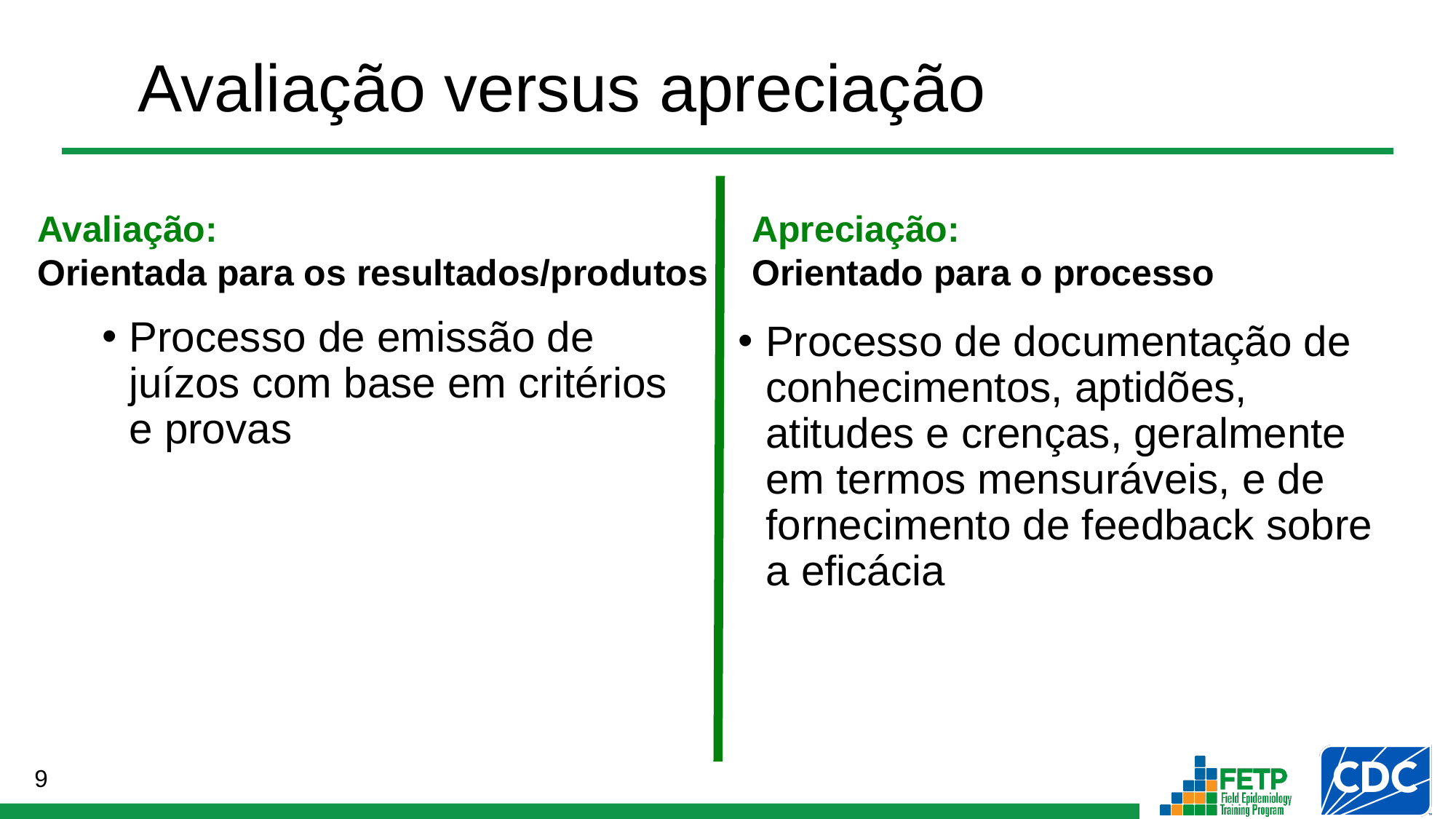

# Avaliação versus apreciação
Avaliação:
Orientada para os resultados/produtos
Apreciação:
Orientado para o processo

Processo de emissão de juízos com base em critérios e provas

Processo de documentação de conhecimentos, aptidões, atitudes e crenças, geralmente em termos mensuráveis, e de fornecimento de feedback sobre a eficácia